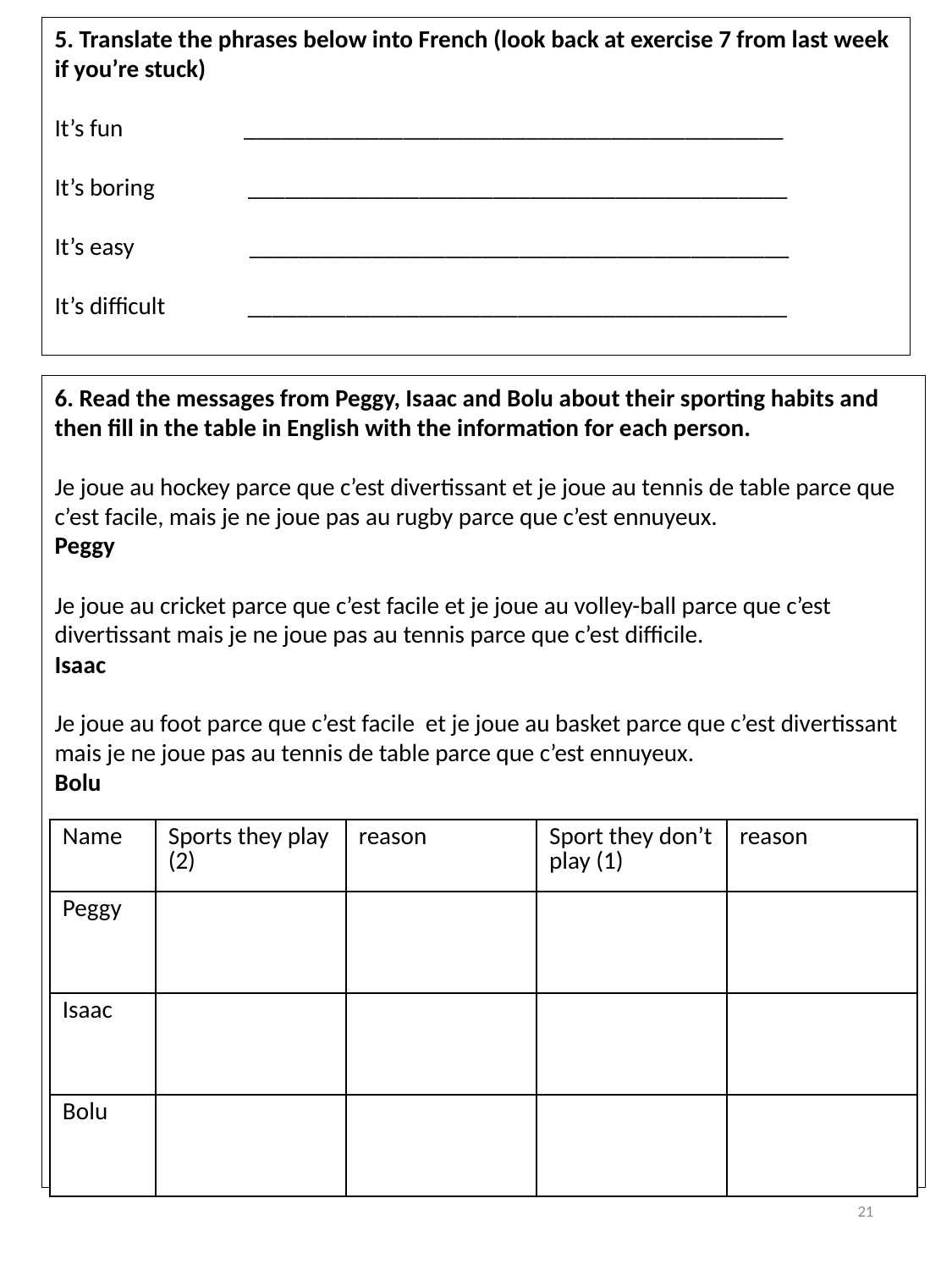

5. Translate the phrases below into French (look back at exercise 7 from last week if you’re stuck)

It’s fun                      ____________________________________________

It’s boring                 ____________________________________________

It’s easy                     ____________________________________________

It’s difficult               ____________________________________________

6. Read the messages from Peggy, Isaac and Bolu about their sporting habits and then fill in the table in English with the information for each person.

Je joue au hockey parce que c’est divertissant et je joue au tennis de table parce que c’est facile, mais je ne joue pas au rugby parce que c’est ennuyeux.
Peggy

Je joue au cricket parce que c’est facile et je joue au volley-ball parce que c’est divertissant mais je ne joue pas au tennis parce que c’est difficile.
Isaac

Je joue au foot parce que c’est facile  et je joue au basket parce que c’est divertissant mais je ne joue pas au tennis de table parce que c’est ennuyeux.
Bolu

| Name | Sports they play (2) | reason | Sport they don’t play (1) | reason |
| --- | --- | --- | --- | --- |
| Peggy |  |  |  |  |
| Isaac |  |  |  |  |
| Bolu |  |  |  |  |
21